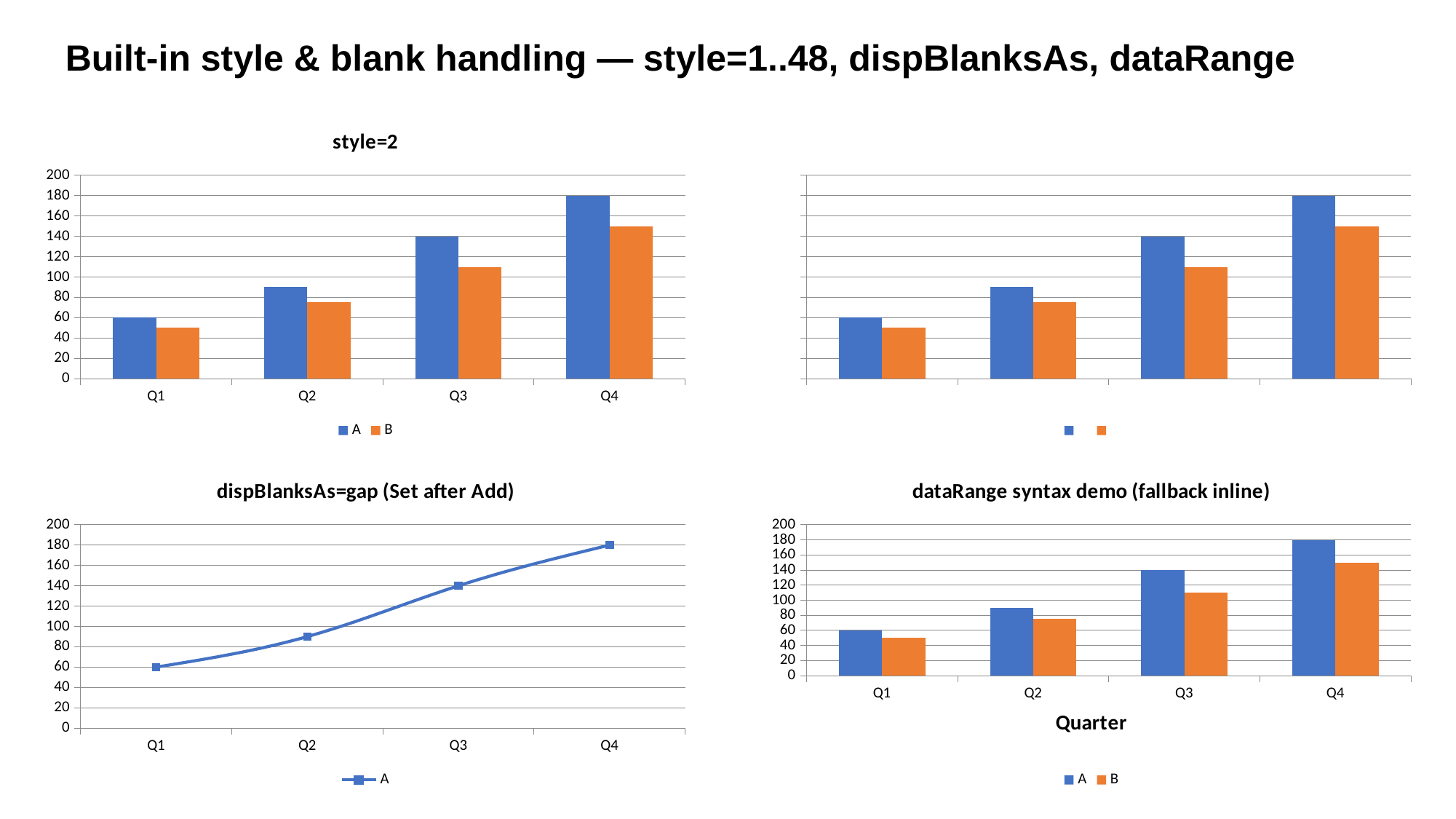

Built-in style & blank handling — style=1..48, dispBlanksAs, dataRange

### Chart: style=2

| Category |  |  |
|---|---|---|
| Q1 | 60.0 | 50.0 |
| Q2 | 90.0 | 75.0 |
| Q3 | 140.0 | 110.0 |
| Q4 | 180.0 | 150.0 |

### Chart: style=42

| Category |  |  |
|---|---|---|
| Q1 | 60.0 | 50.0 |
| Q2 | 90.0 | 75.0 |
| Q3 | 140.0 | 110.0 |
| Q4 | 180.0 | 150.0 |

### Chart: dispBlanksAs=gap (Set after Add)

| Category |  |
|---|---|
| Q1 | 60.0 |
| Q2 | 90.0 |
| Q3 | 140.0 |
| Q4 | 180.0 |

### Chart: dataRange syntax demo (fallback inline)

| Category |  |  |
|---|---|---|
| Q1 | 60.0 | 50.0 |
| Q2 | 90.0 | 75.0 |
| Q3 | 140.0 | 110.0 |
| Q4 | 180.0 | 150.0 |